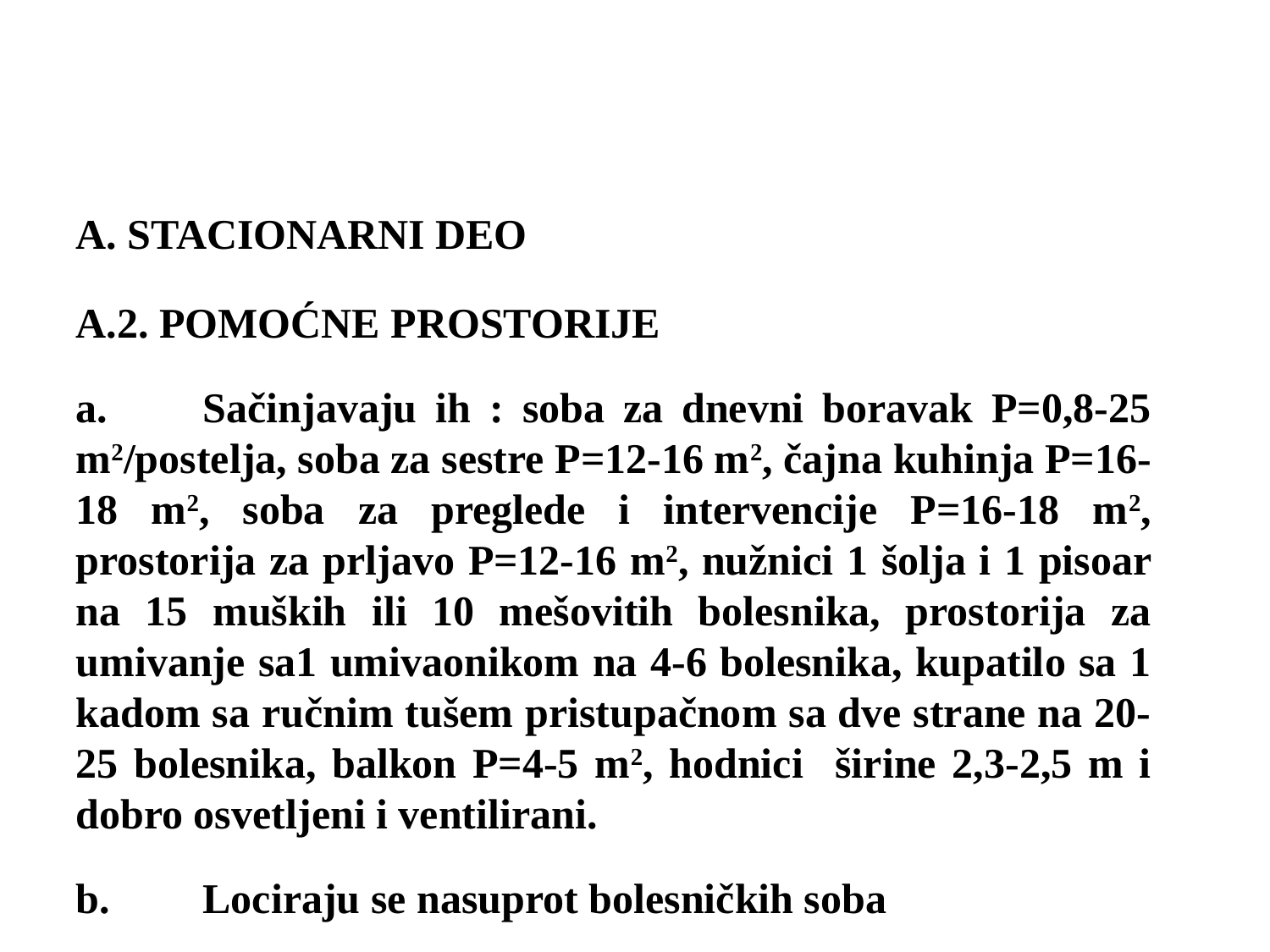

A. STACIONARNI DEO

A.2. POMOĆNE PROSTORIJE

a.	Sačinjavaju ih : soba za dnevni boravak P=0,8-25 m2/postelja, soba za sestre P=12-16 m2, čajna kuhinja P=16-18 m2, soba za preglede i intervencije P=16-18 m2, prostorija za prljavo P=12-16 m2, nužnici 1 šolja i 1 pisoar na 15 muških ili 10 mešovitih bolesnika, prostorija za umivanje sa1 umivaonikom na 4-6 bolesnika, kupatilo sa 1 kadom sa ručnim tušem pristupačnom sa dve strane na 20-25 bolesnika, balkon P=4-5 m2, hodnici  širine 2,3-2,5 m i dobro osvetljeni i ventilirani.

b.	Lociraju se nasuprot bolesničkih soba